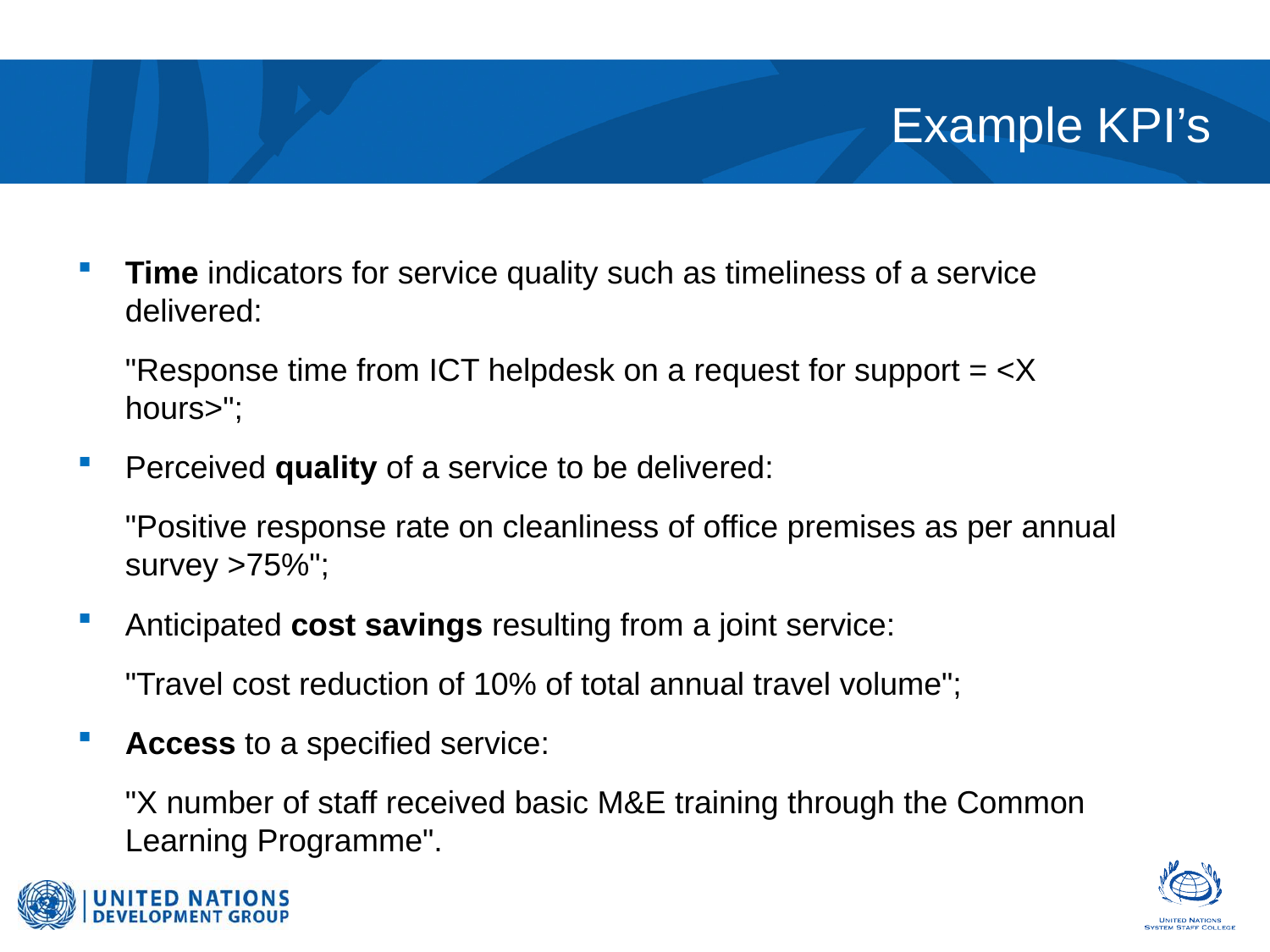

# Example KPI’s
Time indicators for service quality such as timeliness of a service delivered:
	"Response time from ICT helpdesk on a request for support = <X hours>";
Perceived quality of a service to be delivered:
	"Positive response rate on cleanliness of office premises as per annual survey >75%";
Anticipated cost savings resulting from a joint service:
	"Travel cost reduction of 10% of total annual travel volume";
Access to a specified service:
	"X number of staff received basic M&E training through the Common Learning Programme".